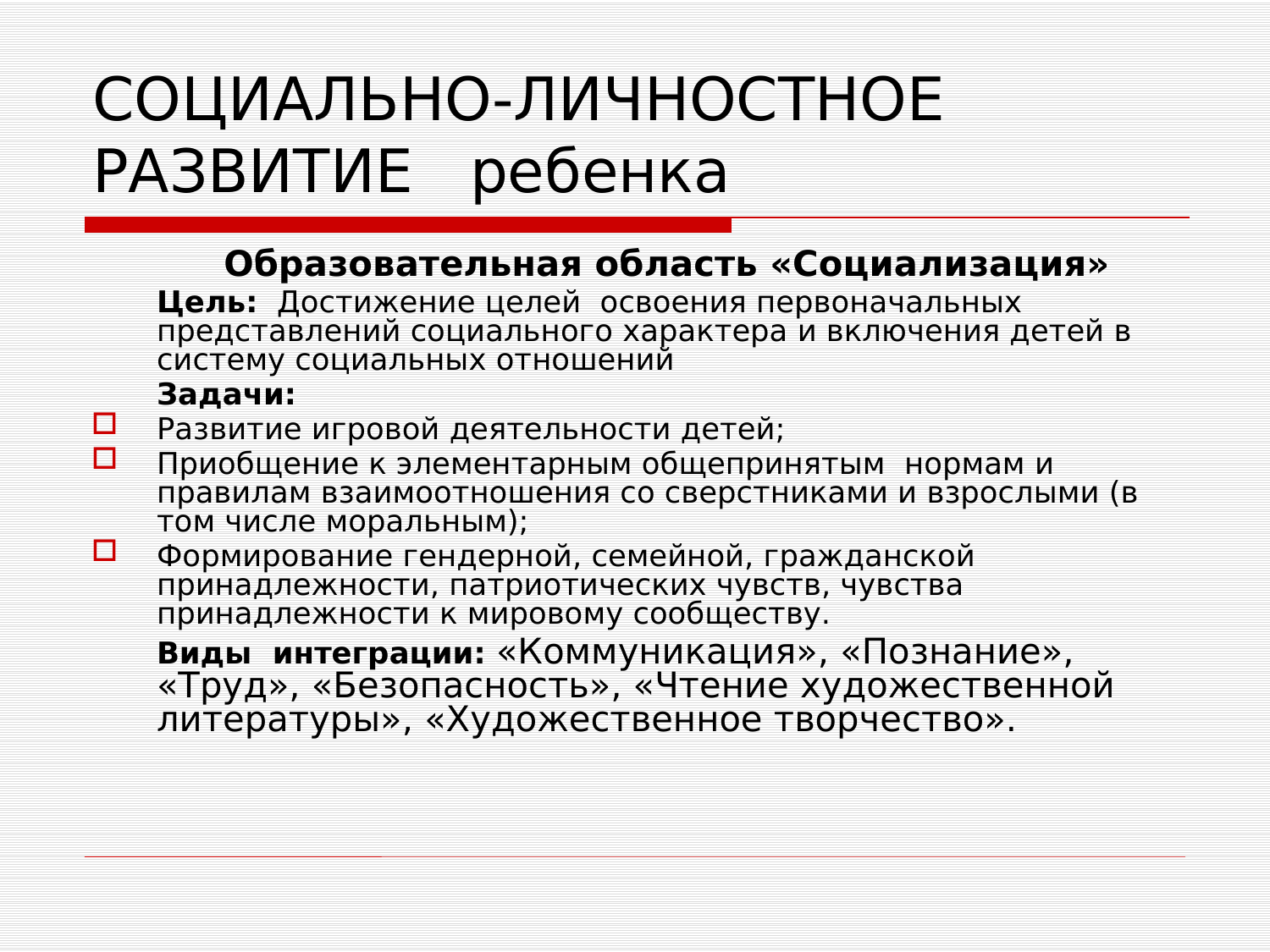

# СОЦИАЛЬНО-ЛИЧНОСТНОЕ   РАЗВИТИЕ   ребенка
	Образовательная область «Социализация»
	Цель:  Достижение целей  освоения первоначальных представлений социального характера и включения детей в систему социальных отношений
	Задачи:
Развитие игровой деятельности детей;
Приобщение к элементарным общепринятым  нормам и правилам взаимоотношения со сверстниками и взрослыми (в том числе моральным);
Формирование гендерной, семейной, гражданской принадлежности, патриотических чувств, чувства принадлежности к мировому сообществу.
	Виды  интеграции: «Коммуникация», «Познание», «Труд», «Безопасность», «Чтение художественной литературы», «Художественное творчество».